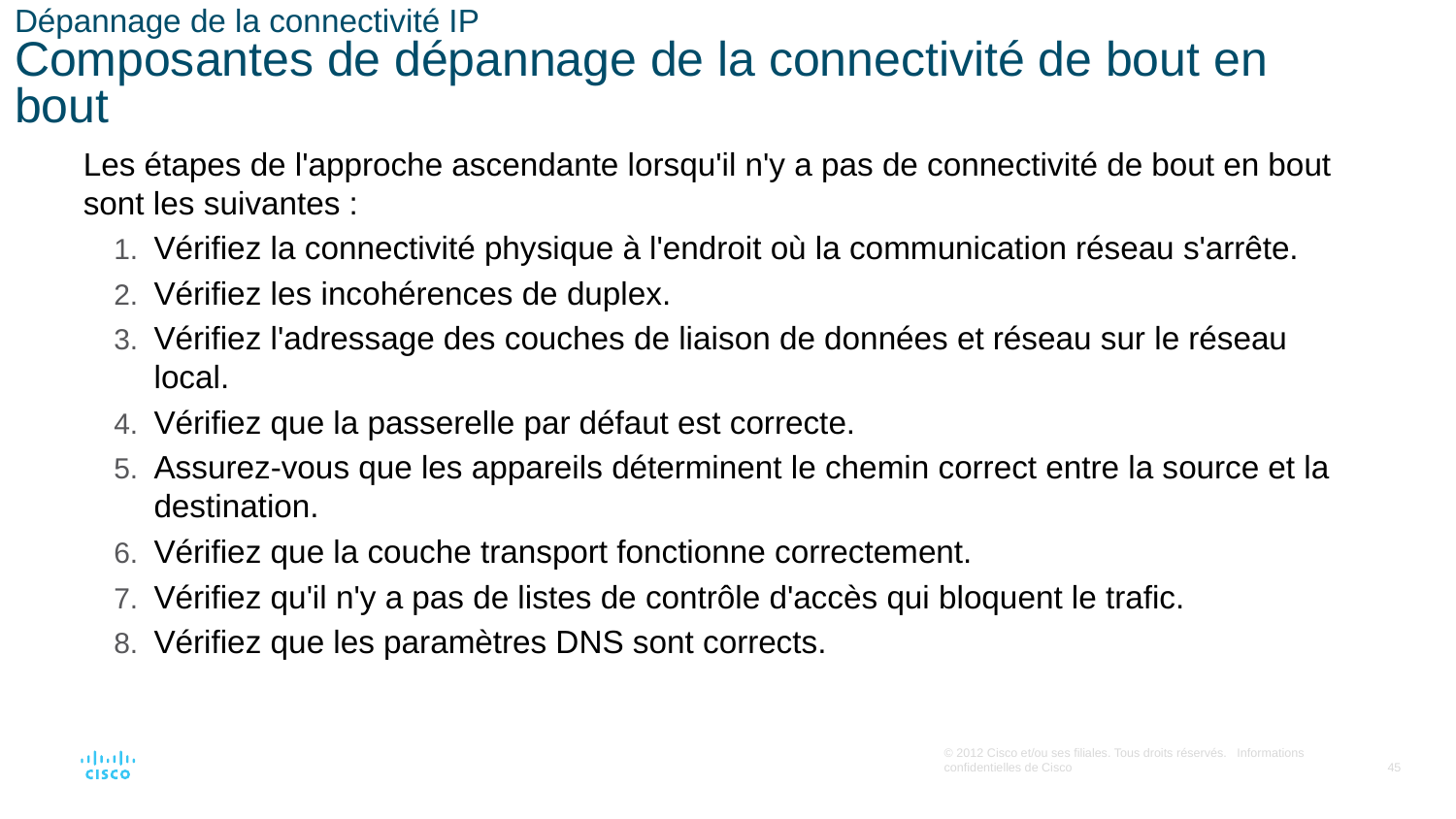

# Dépannage de la connectivité IP Composantes de dépannage de la connectivité de bout en bout
Les étapes de l'approche ascendante lorsqu'il n'y a pas de connectivité de bout en bout sont les suivantes :
Vérifiez la connectivité physique à l'endroit où la communication réseau s'arrête.
Vérifiez les incohérences de duplex.
Vérifiez l'adressage des couches de liaison de données et réseau sur le réseau local.
Vérifiez que la passerelle par défaut est correcte.
Assurez-vous que les appareils déterminent le chemin correct entre la source et la destination.
Vérifiez que la couche transport fonctionne correctement.
Vérifiez qu'il n'y a pas de listes de contrôle d'accès qui bloquent le trafic.
Vérifiez que les paramètres DNS sont corrects.